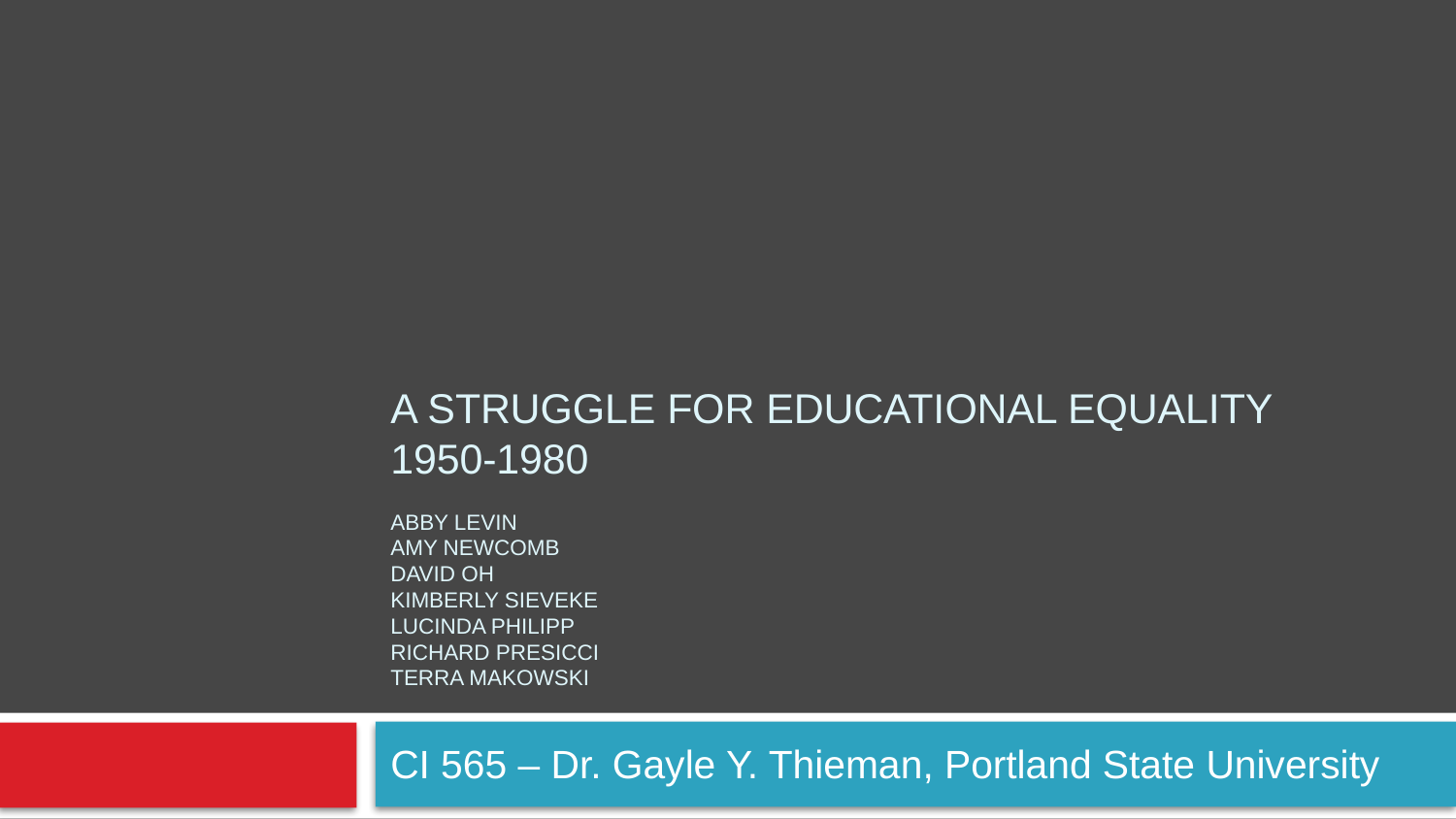

# A Struggle for Educational Equality 1950-1980 Abby Levin Amy Newcomb David oh Kimberly Sieveke Lucinda Philipp Richard Presicci Terra Makowski
CI 565 – Dr. Gayle Y. Thieman, Portland State University